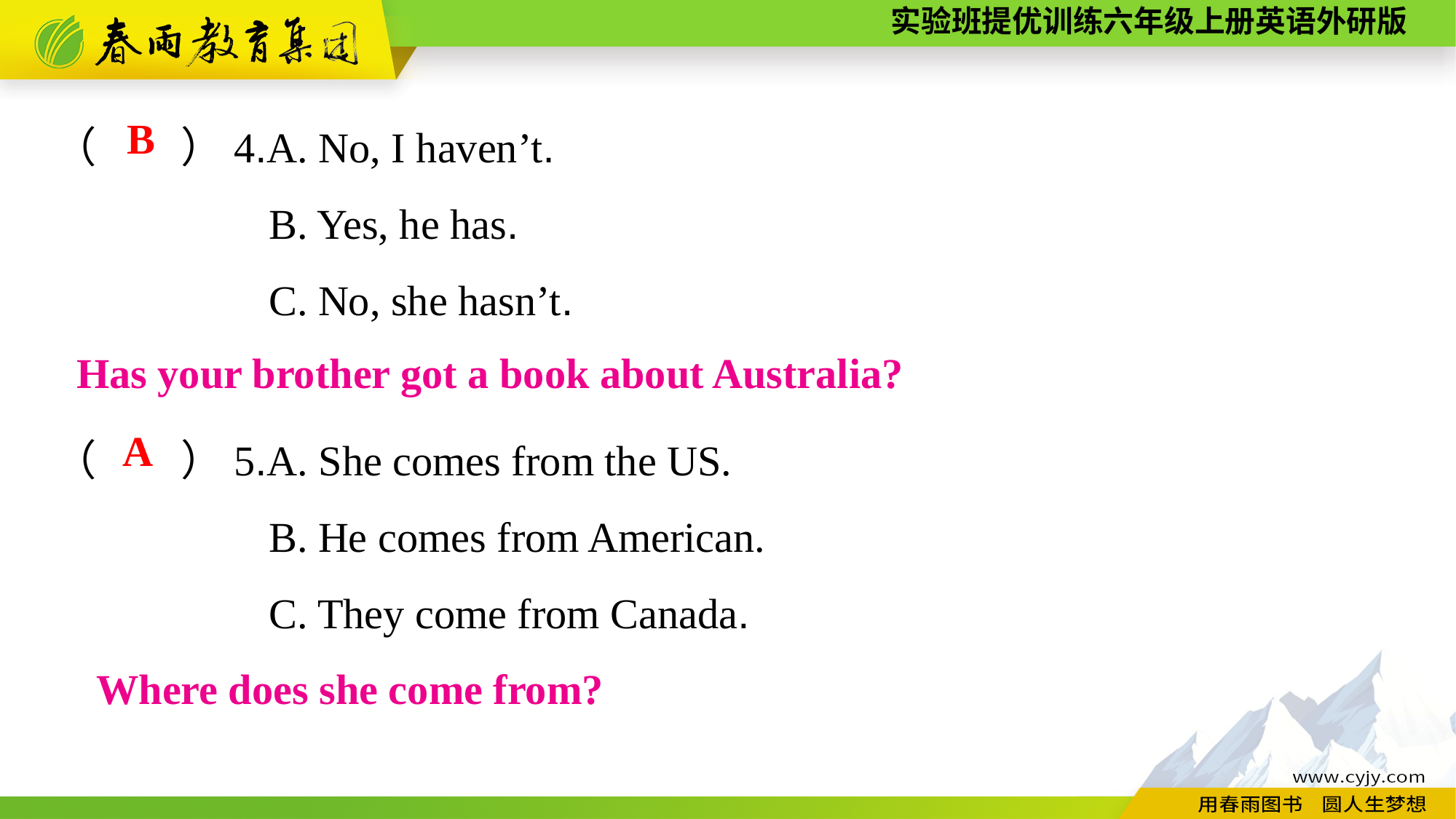

（　　）4.A. No, I haven’t.
B. Yes, he has.
C. No, she hasn’t.
B
Has your brother got a book about Australia?
（　　）5.A. She comes from the US.
B. He comes from American.
C. They come from Canada.
A
Where does she come from?